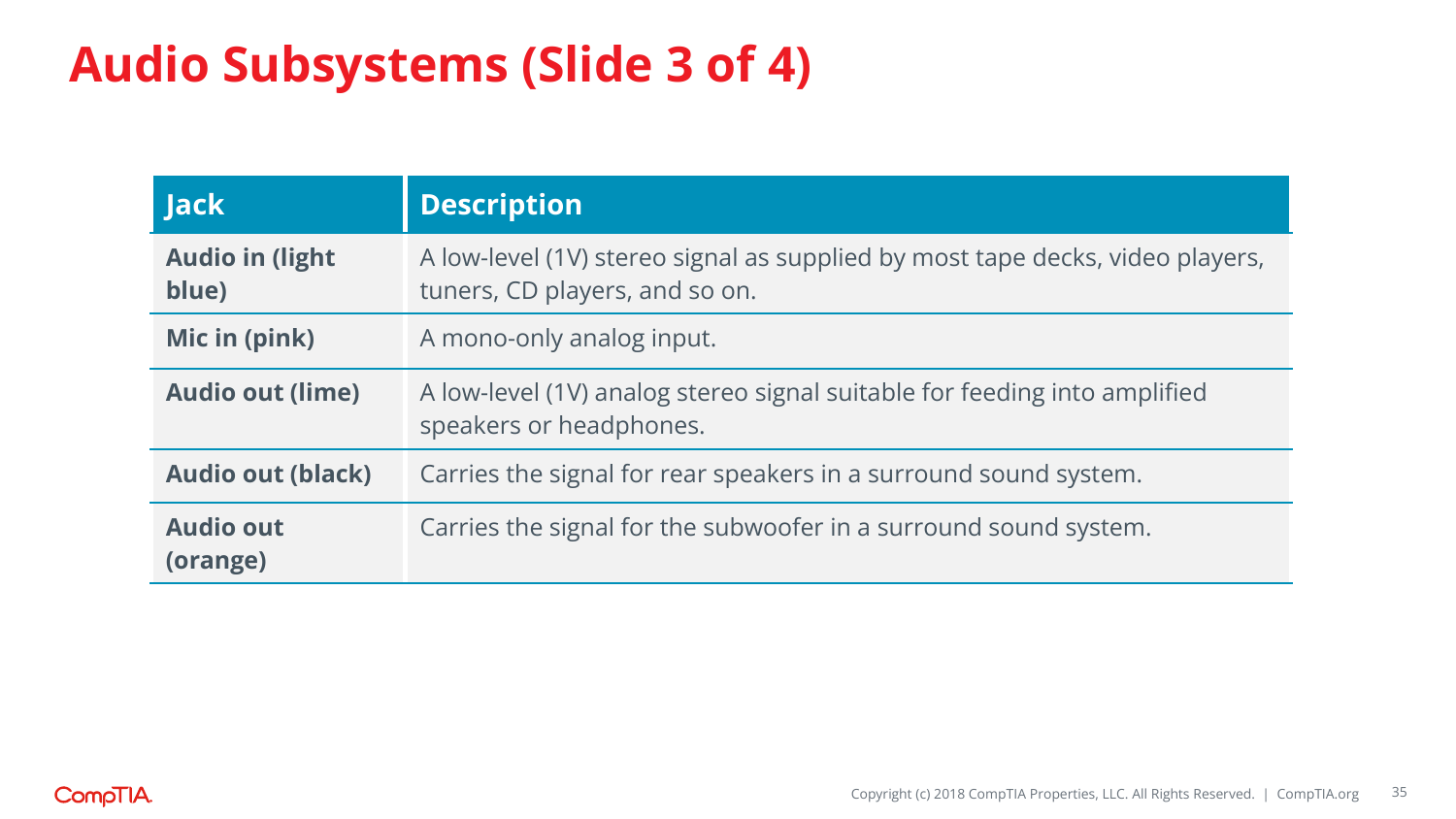

# Audio Subsystems (Slide 3 of 4)
| Jack | Description |
| --- | --- |
| Audio in (light blue) | A low-level (1V) stereo signal as supplied by most tape decks, video players, tuners, CD players, and so on. |
| Mic in (pink) | A mono-only analog input. |
| Audio out (lime) | A low-level (1V) analog stereo signal suitable for feeding into amplified speakers or headphones. |
| Audio out (black) | Carries the signal for rear speakers in a surround sound system. |
| Audio out (orange) | Carries the signal for the subwoofer in a surround sound system. |
35